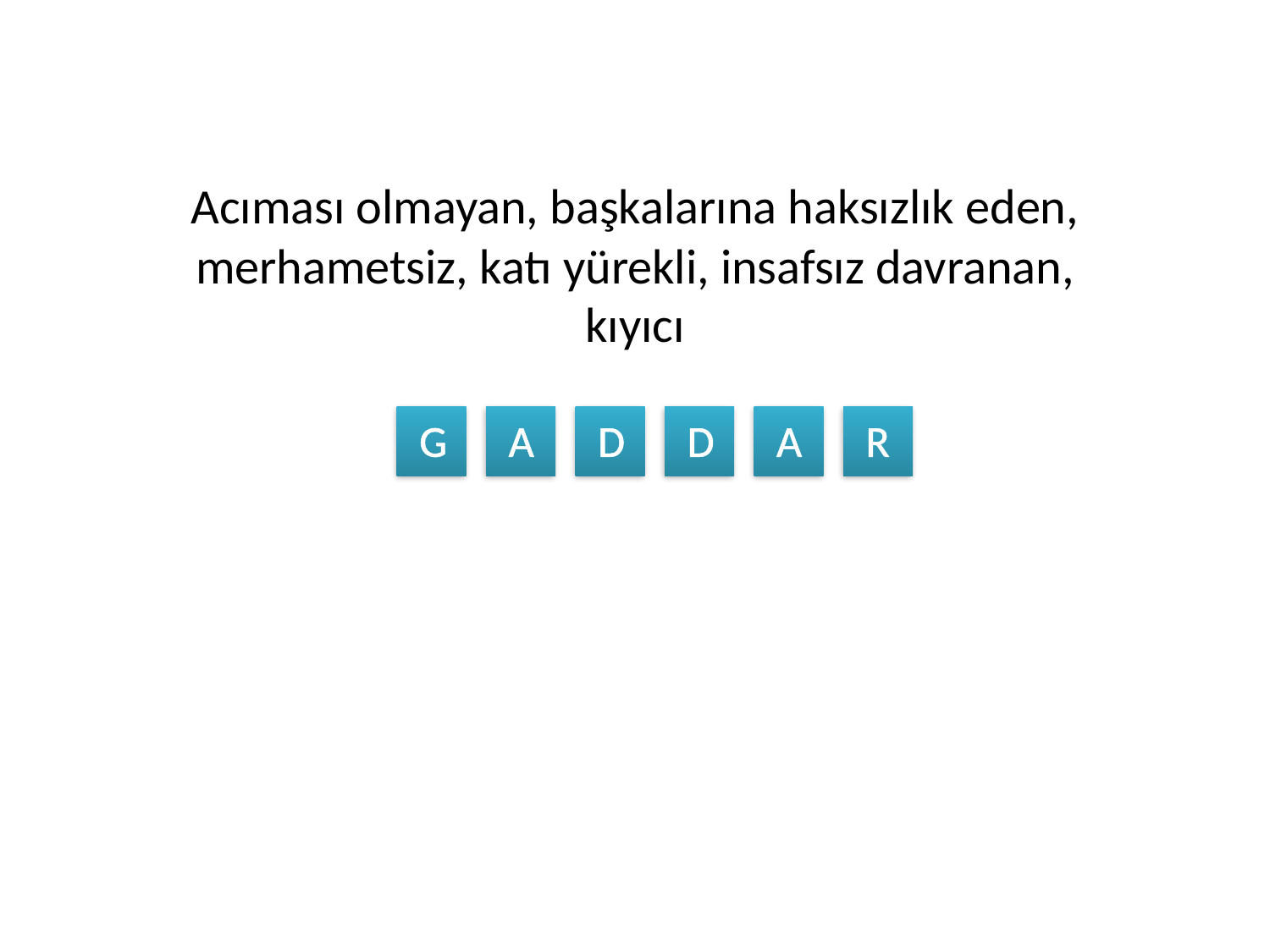

Acıması olmayan, başkalarına haksızlık eden, merhametsiz, katı yürekli, insafsız davranan, kıyıcı

G

A

D

D

A

R